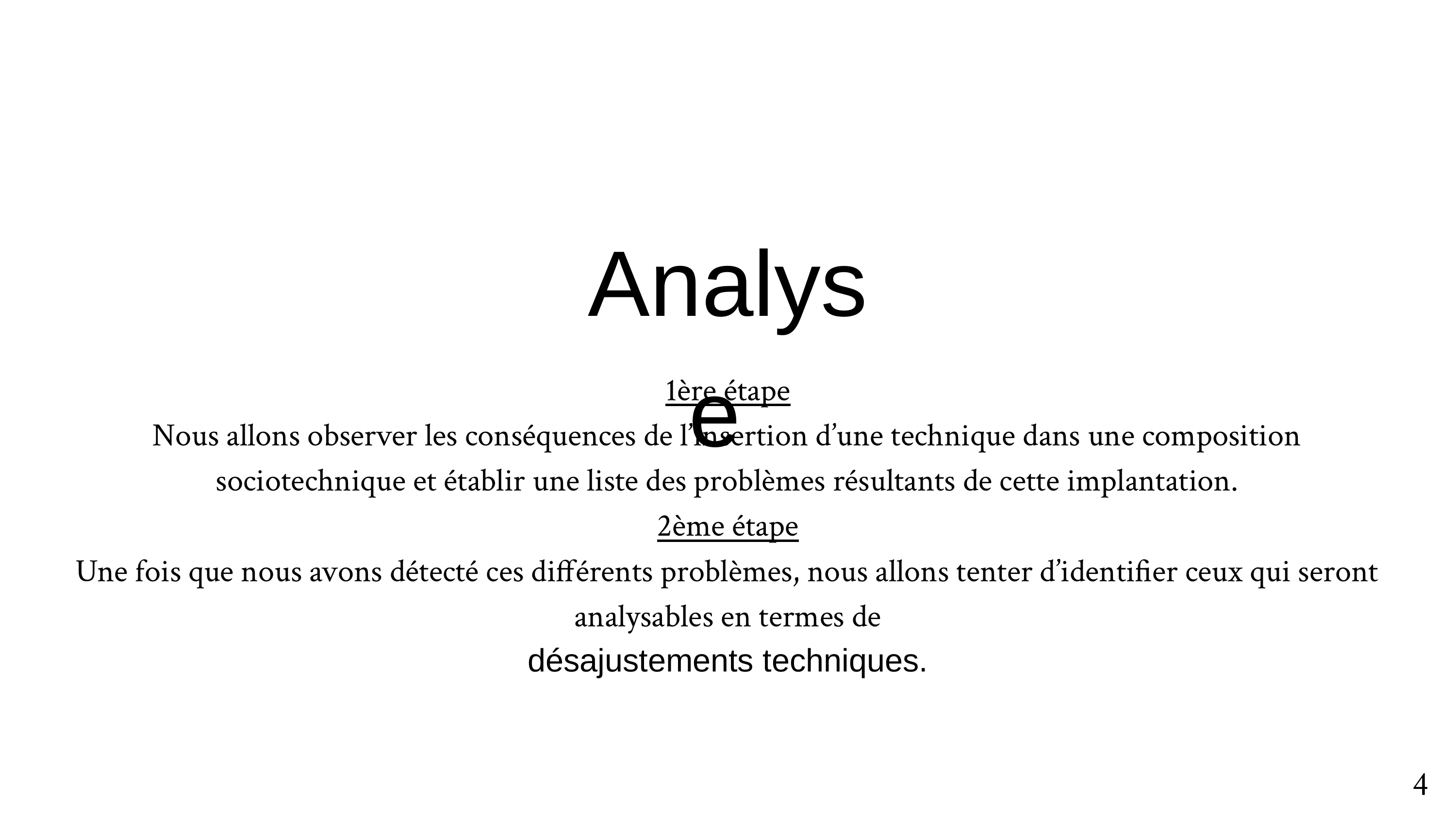

Analyse
1ère étape
Nous allons observer les conséquences de l’insertion d’une technique dans une composition sociotechnique et établir une liste des problèmes résultants de cette implantation.
2ème étape
Une fois que nous avons détecté ces différents problèmes, nous allons tenter d’identifier ceux qui seront analysables en termes de
désajustements techniques.

4